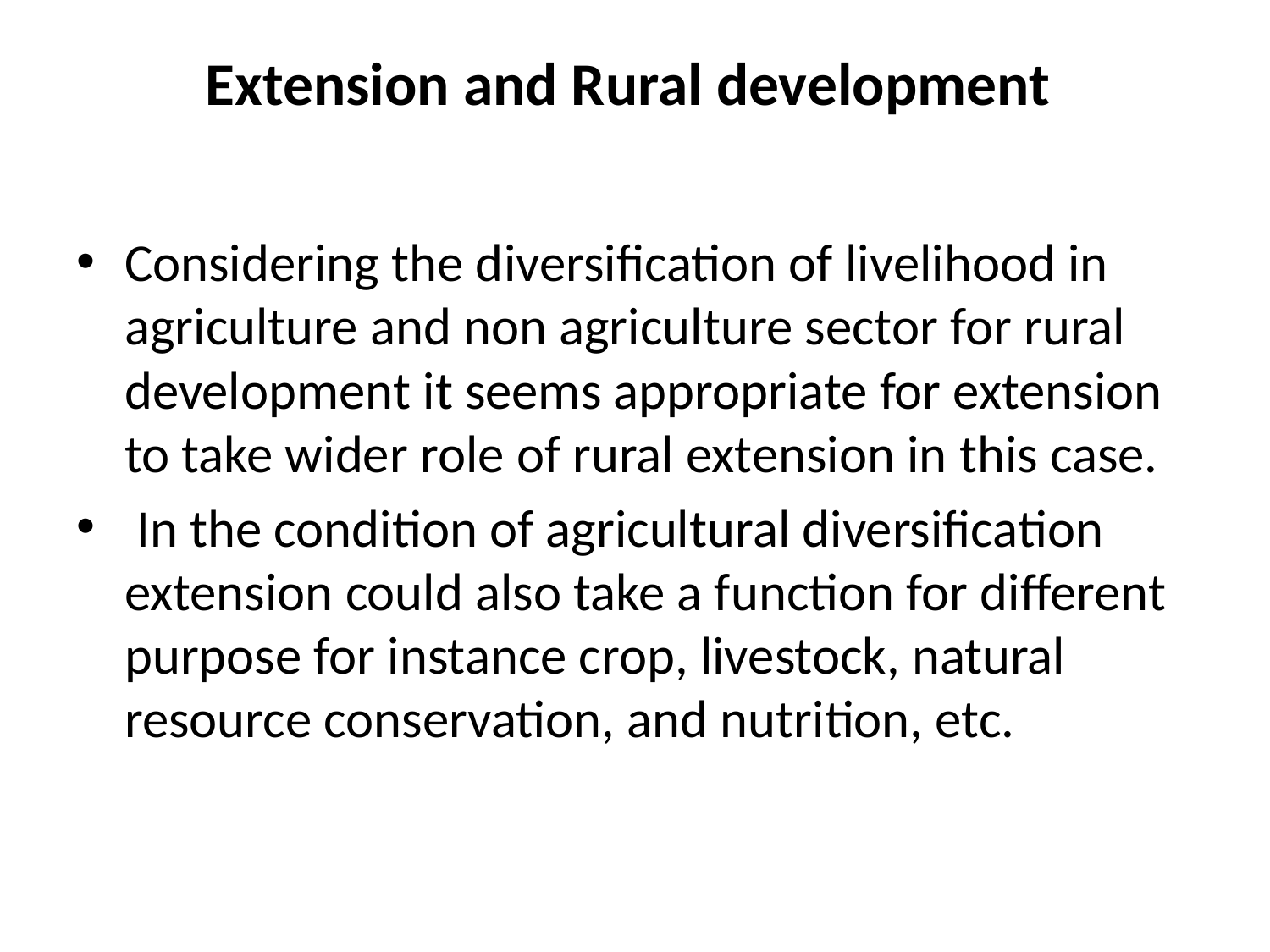

# Extension and Rural development
Considering the diversification of livelihood in agriculture and non agriculture sector for rural development it seems appropriate for extension to take wider role of rural extension in this case.
 In the condition of agricultural diversification extension could also take a function for different purpose for instance crop, livestock, natural resource conservation, and nutrition, etc.